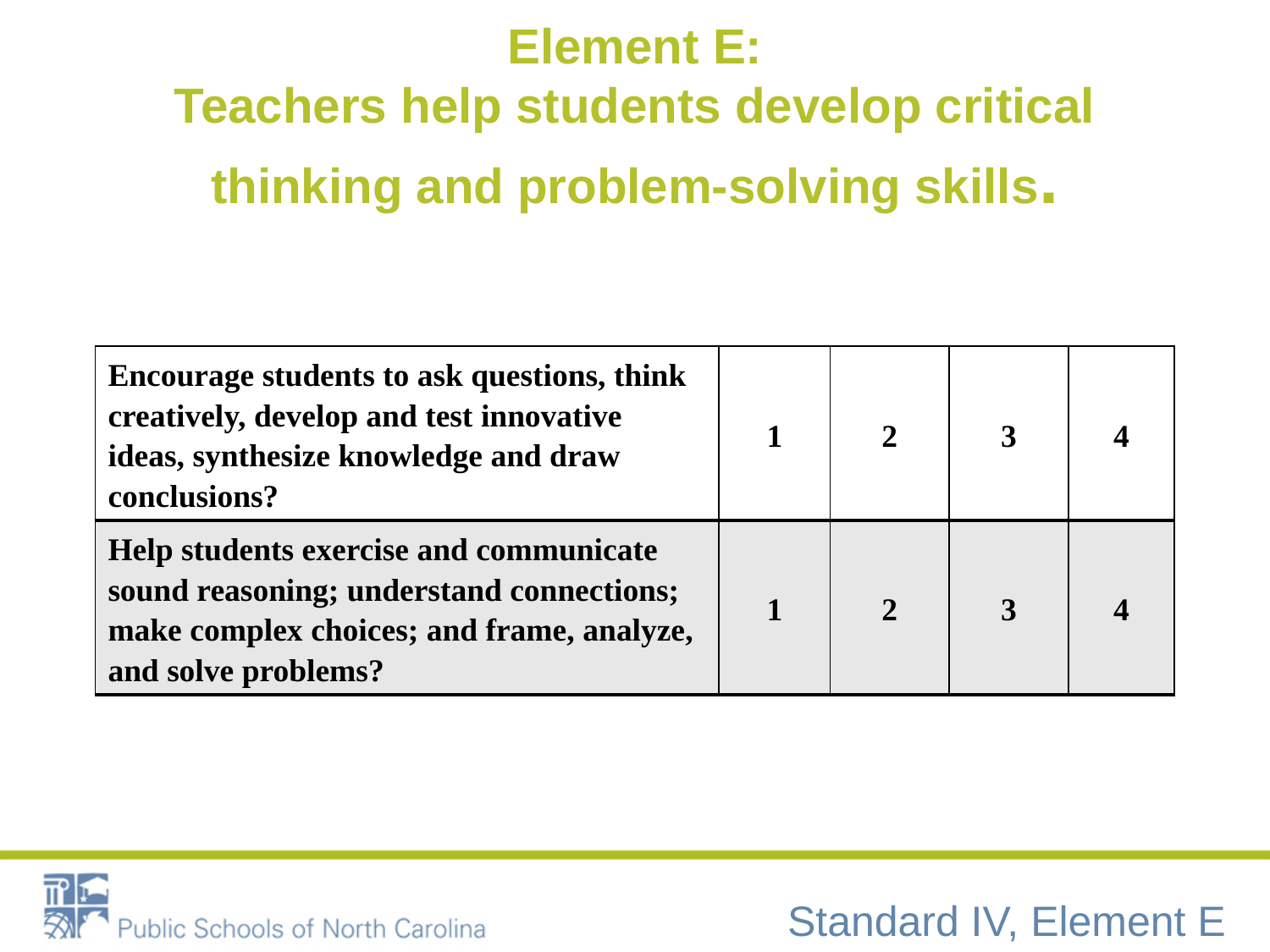

# Element E: Teachers help students develop critical thinking and problem-solving skills.
| Encourage students to ask questions, think creatively, develop and test innovative ideas, synthesize knowledge and draw conclusions? | 1 | 2 | 3 | 4 |
| --- | --- | --- | --- | --- |
| Help students exercise and communicate sound reasoning; understand connections; make complex choices; and frame, analyze, and solve problems? | 1 | 2 | 3 | 4 |
Standard IV, Element E